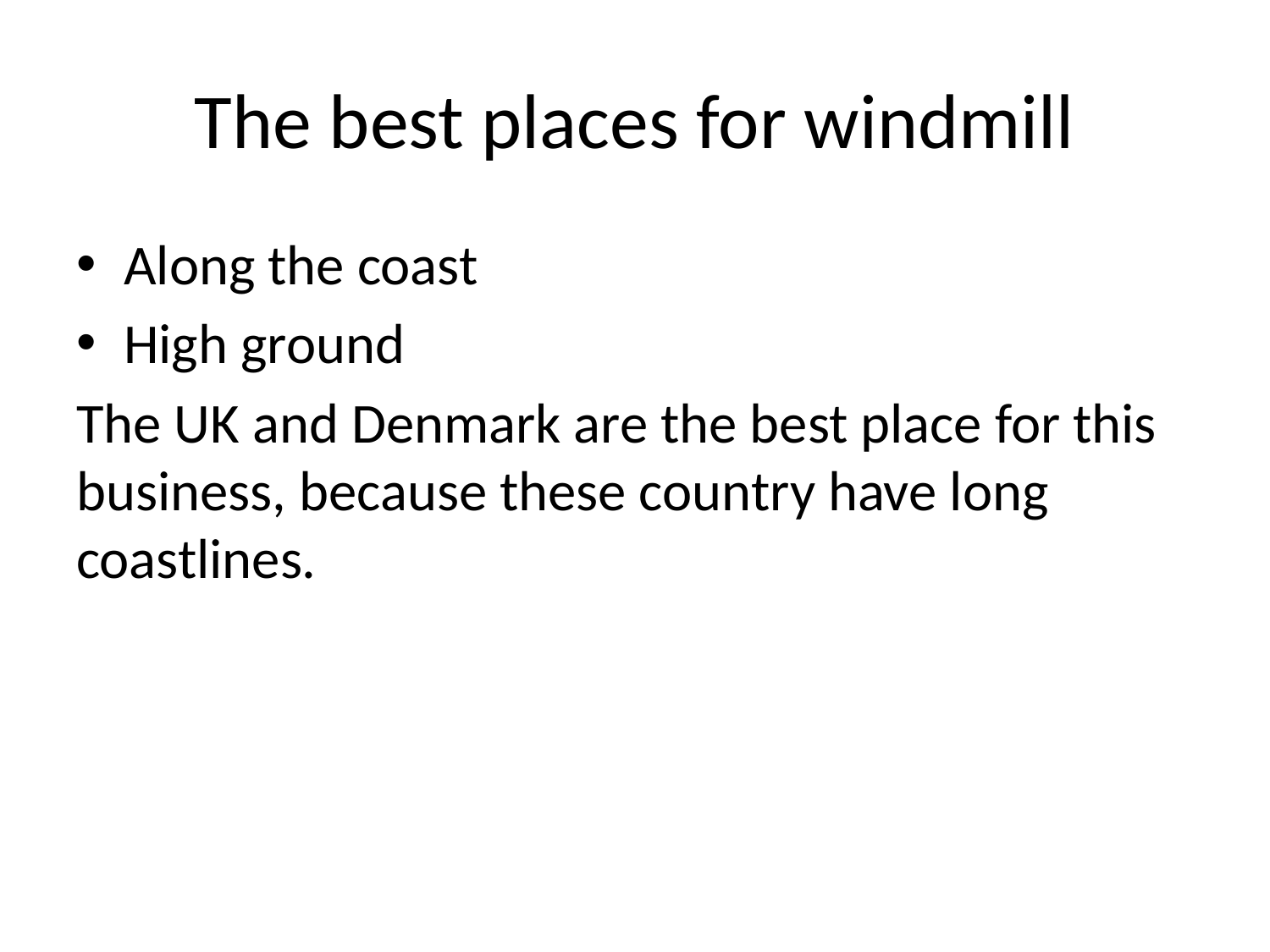

# The best places for windmill
Along the coast
High ground
The UK and Denmark are the best place for this business, because these country have long coastlines.